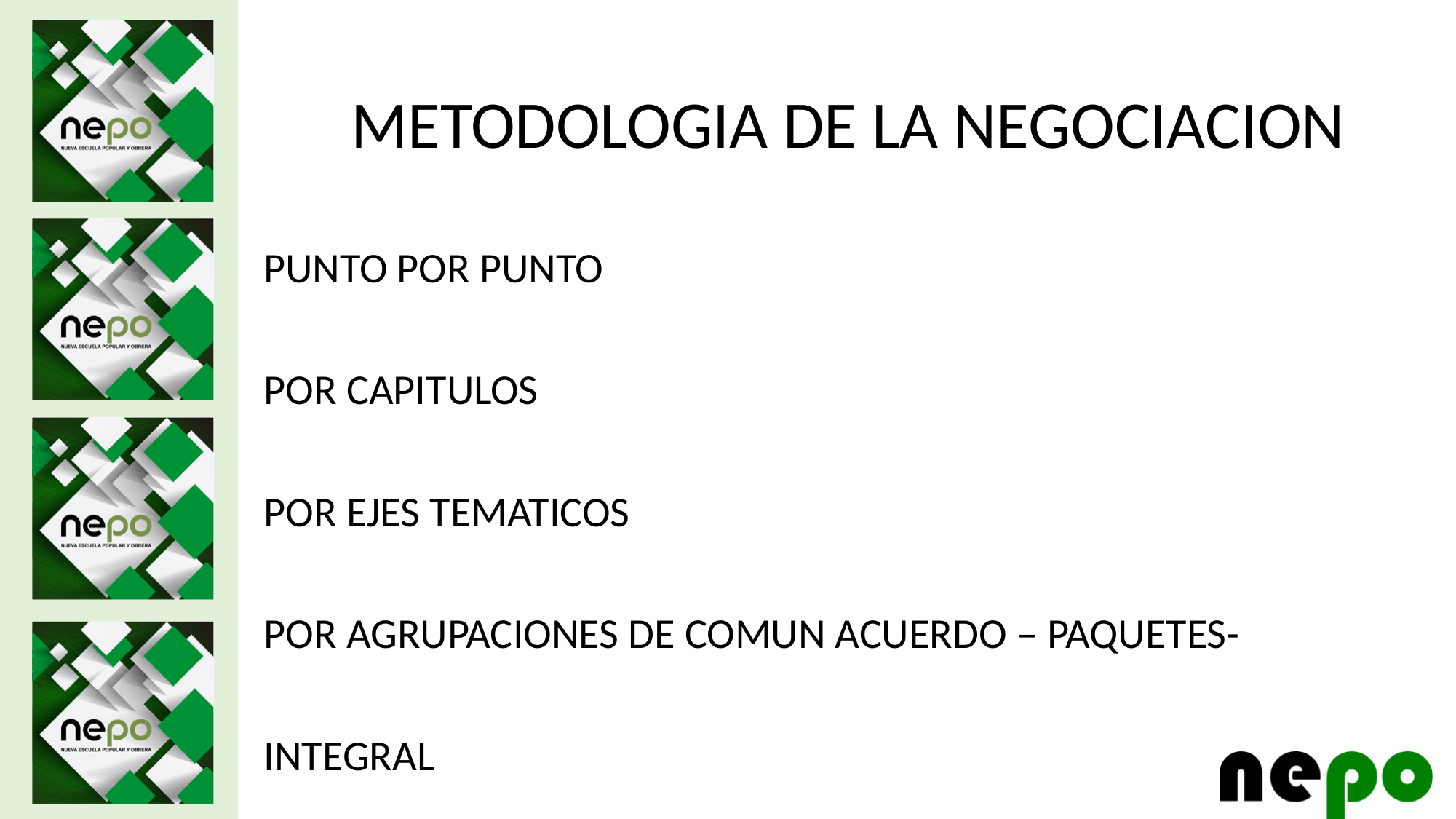

# METODOLOGIA DE LA NEGOCIACION
PUNTO POR PUNTO

POR CAPITULOS

POR EJES TEMATICOS

POR AGRUPACIONES DE COMUN ACUERDO – PAQUETES-

INTEGRAL